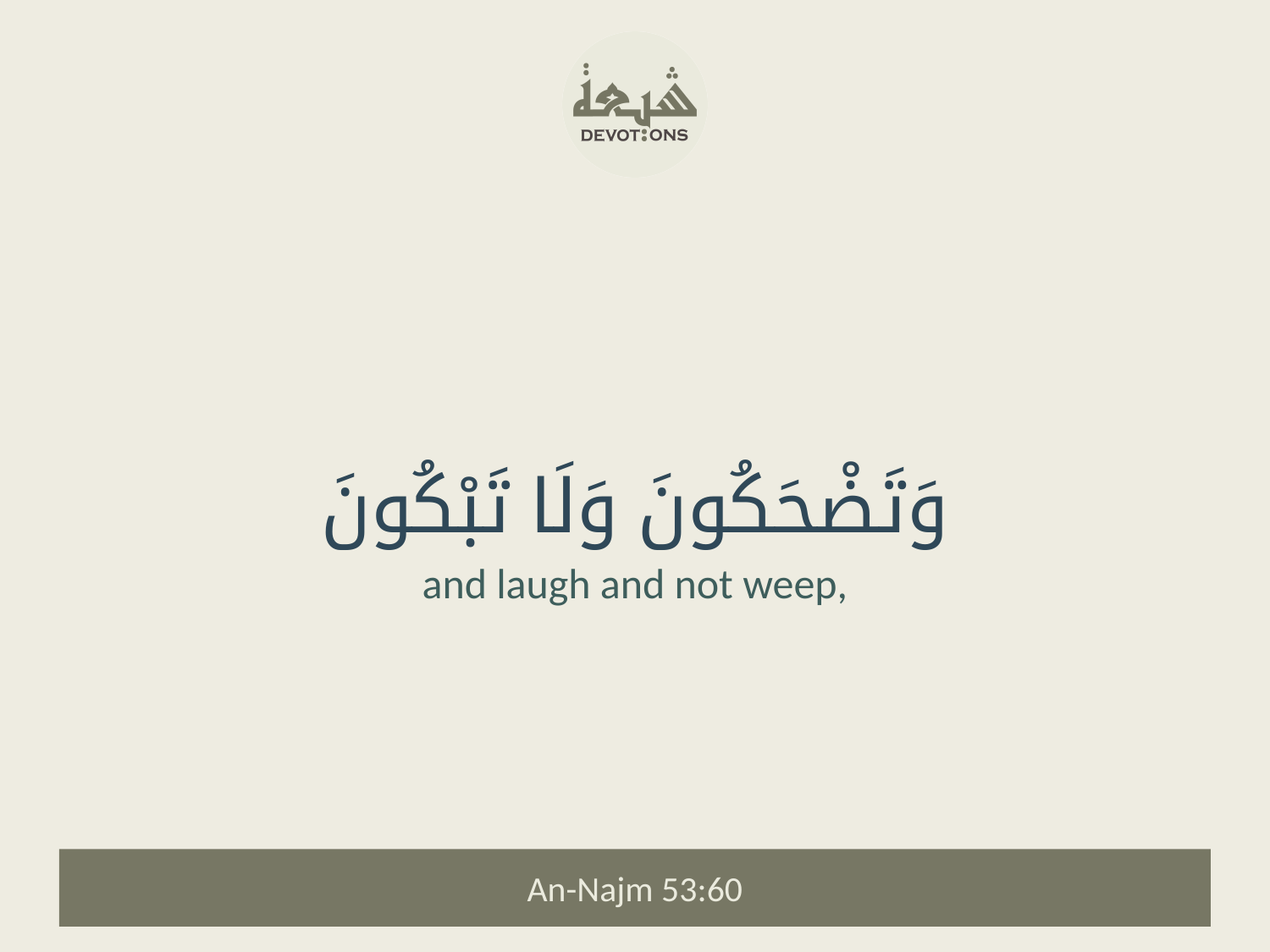

وَتَضْحَكُونَ وَلَا تَبْكُونَ
and laugh and not weep,
An-Najm 53:60